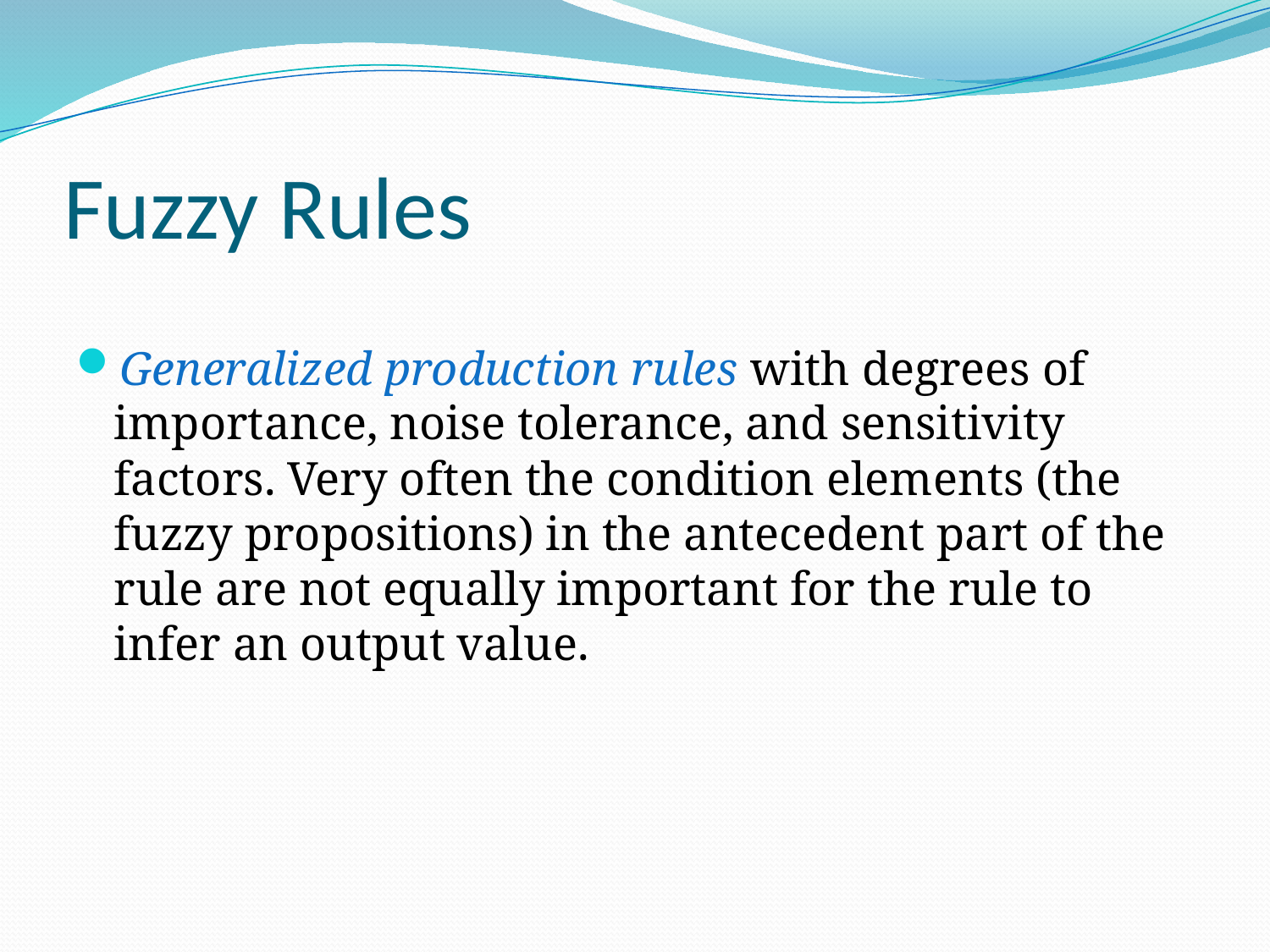

# Fuzzy Rules

Generalized production rules with degrees of importance, noise tolerance, and sensitivity factors. Very often the condition elements (the fuzzy propositions) in the antecedent part of the rule are not equally important for the rule to infer an output value.